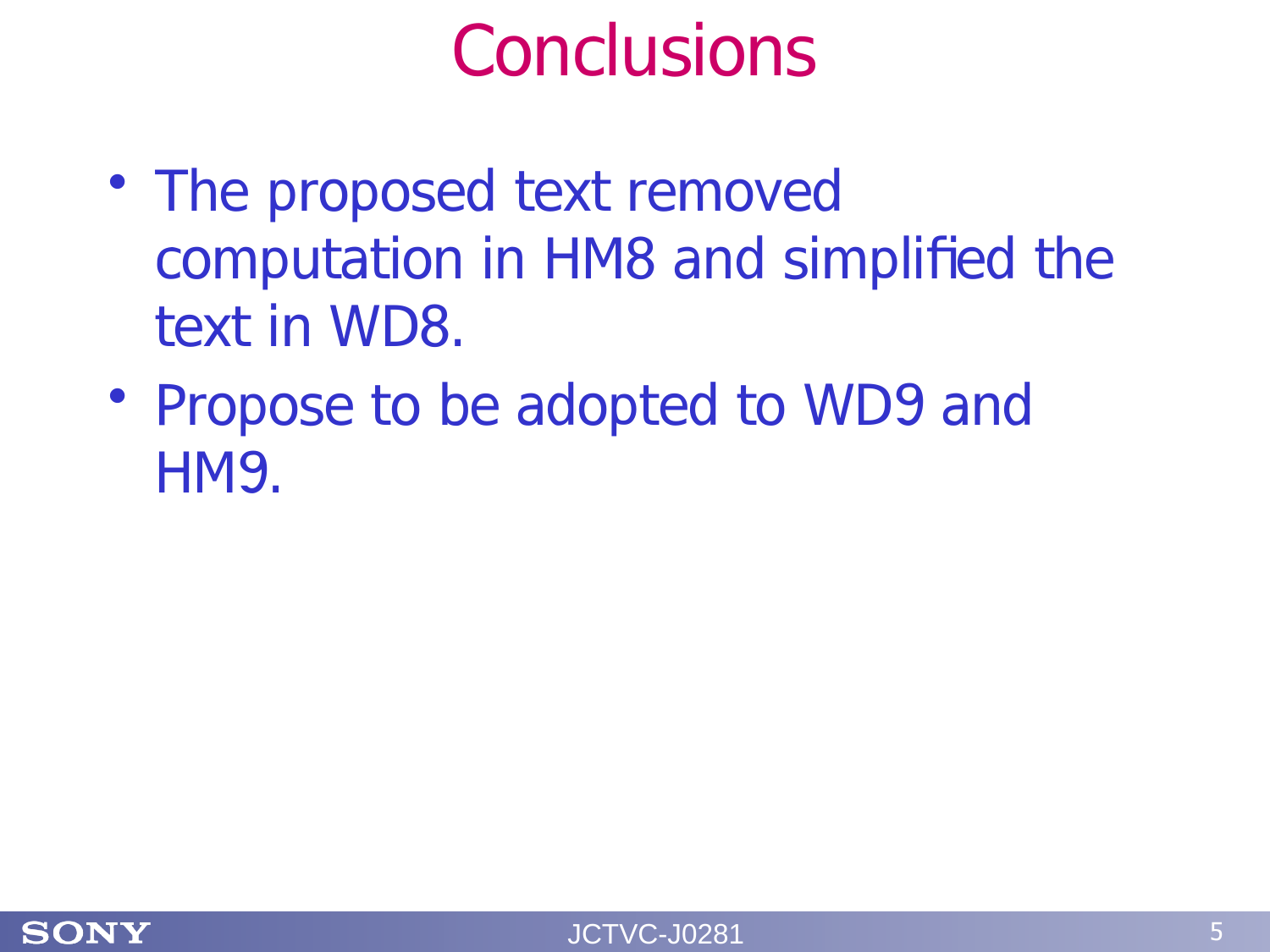

# Conclusions
The proposed text removed computation in HM8 and simplified the text in WD8.
Propose to be adopted to WD9 and HM9.

JCTVC-J0281
5